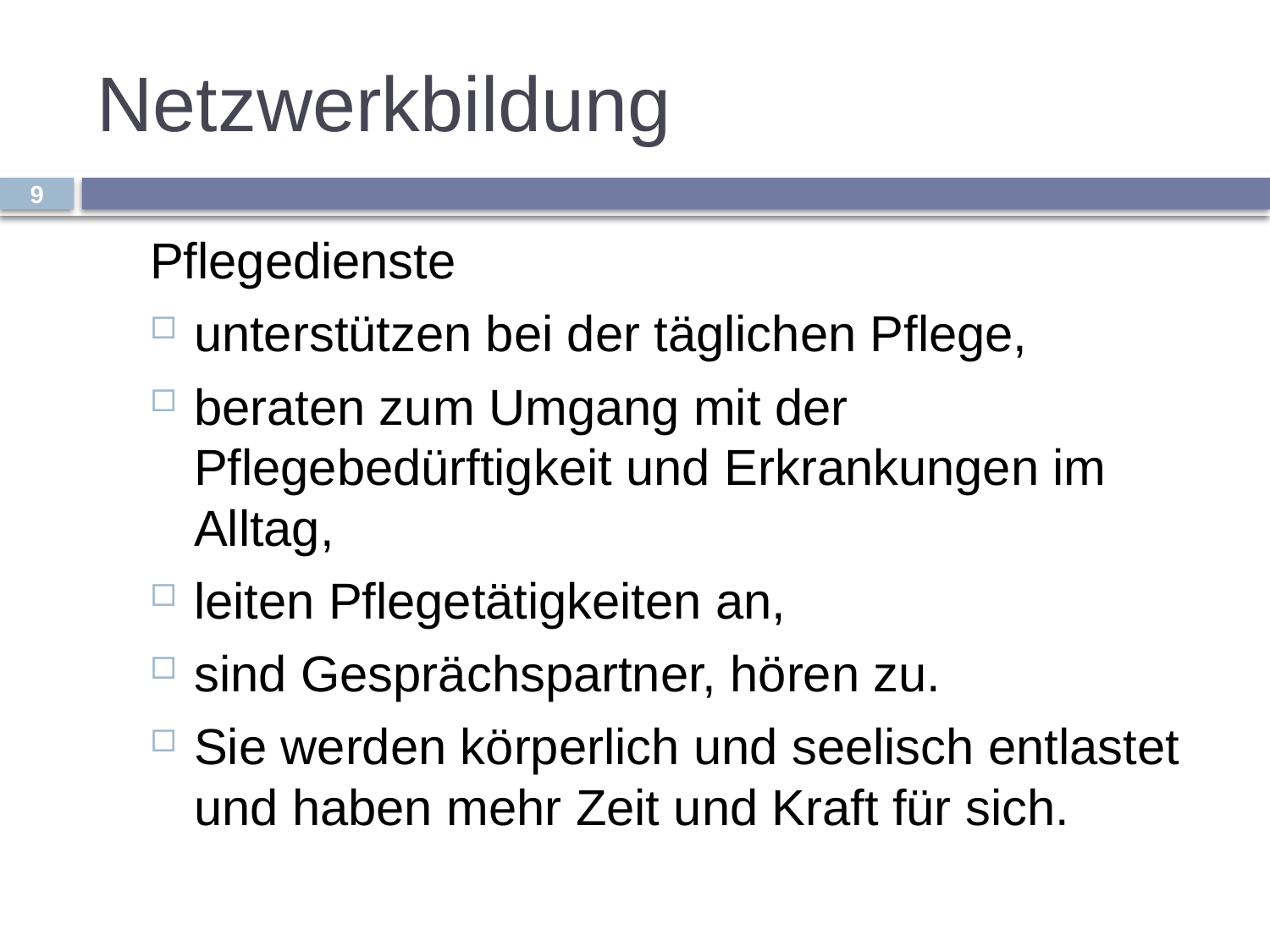

# Netzwerkbildung
9
Pflegedienste
unterstützen bei der täglichen Pflege,
beraten zum Umgang mit der Pflegebedürftigkeit und Erkrankungen im Alltag,
leiten Pflegetätigkeiten an,
sind Gesprächspartner, hören zu.
Sie werden körperlich und seelisch entlastet und haben mehr Zeit und Kraft für sich.